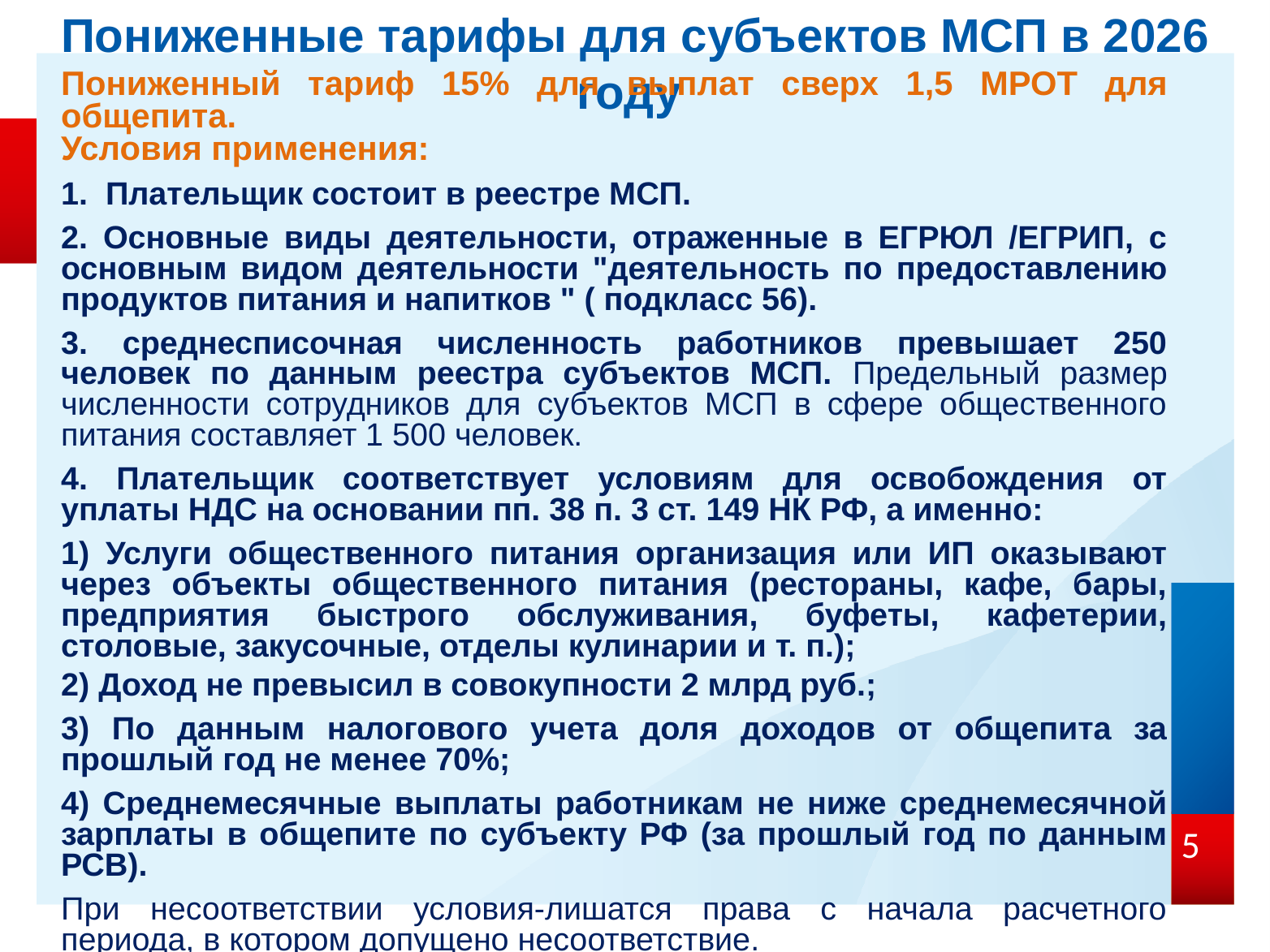

Пониженные тарифы для субъектов МСП в 2026 году

Пониженный тариф 15% для выплат сверх 1,5 МРОТ для общепита.
Условия применения:

1.  Плательщик состоит в реестре МСП.

2. Основные виды деятельности, отраженные в ЕГРЮЛ /ЕГРИП, с основным видом деятельности "деятельность по предоставлению продуктов питания и напитков " ( подкласс 56).

3. среднесписочная численность работников превышает 250 человек по данным реестра субъектов МСП. Предельный размер численности сотрудников для субъектов МСП в сфере общественного питания составляет 1 500 человек.

4. Плательщик соответствует условиям для освобождения от уплаты НДС на основании пп. 38 п. 3 ст. 149 НК РФ, а именно:

1) Услуги общественного питания организация или ИП оказывают через объекты общественного питания (рестораны, кафе, бары, предприятия быстрого обслуживания, буфеты, кафетерии, столовые, закусочные, отделы кулинарии и т. п.);

2) Доход не превысил в совокупности 2 млрд руб.;

3) По данным налогового учета доля доходов от общепита за прошлый год не менее 70%;

4) Среднемесячные выплаты работникам не ниже среднемесячной зарплаты в общепите по субъекту РФ (за прошлый год по данным РСВ).

При несоответствии условия-лишатся права с начала расчетного периода, в котором допущено несоответствие.

5